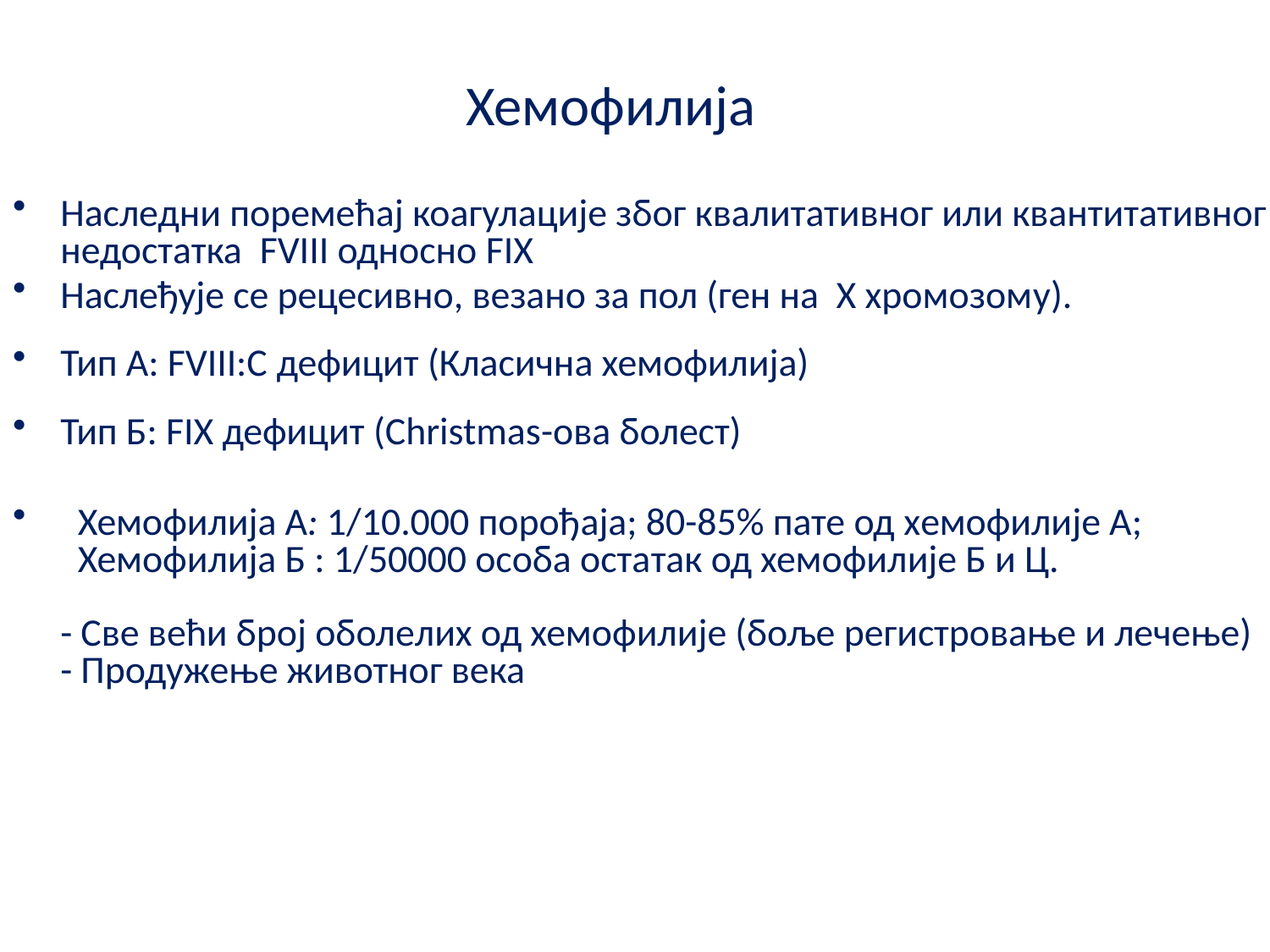

Хемофилија
Наследни поремећај коагулације због квалитативног или квантитативног недостатка  FVIII односно FIX
Наслеђује се рецесивно, везано за пол (ген на  X хромозому).
Тип A: FVIII:C дефицит (Класична хемофилија)
Тип Б: FIX дефицит (Christmas-ова болест)

  Хемофилија А: 1/10.000 порoђајa; 80-85% пате од хемофилије А;
  Хемофилија Б : 1/50000 осoба остатaк од хемофилије Б и Ц.
- Све вeћи број oболелих од хемофилије (боље рeгистровање и лечeњe)
- Продужењe животнoг века